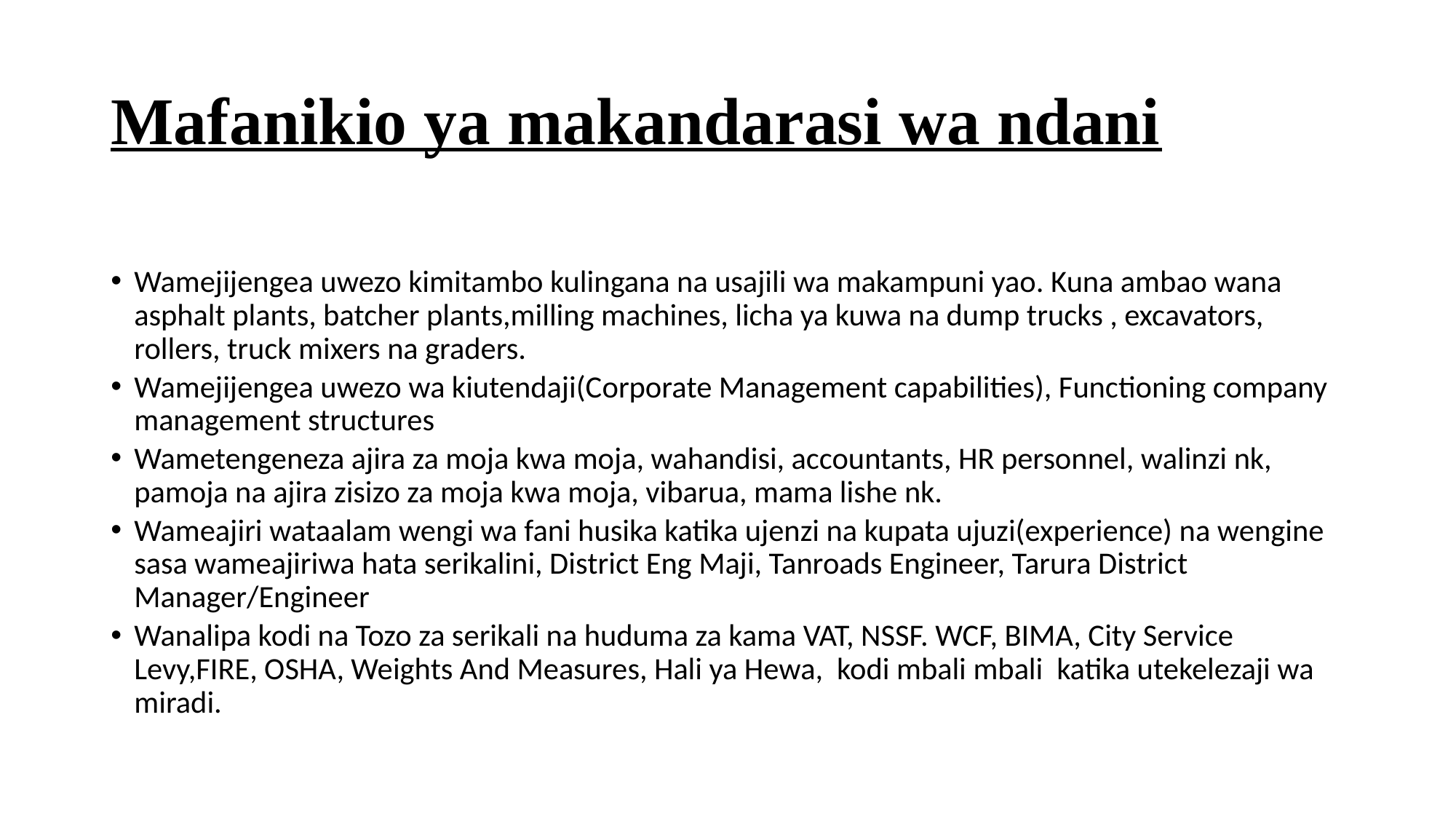

# Mafanikio ya makandarasi wa ndani

Wamejijengea uwezo kimitambo kulingana na usajili wa makampuni yao. Kuna ambao wana asphalt plants, batcher plants,milling machines, licha ya kuwa na dump trucks , excavators, rollers, truck mixers na graders.
Wamejijengea uwezo wa kiutendaji(Corporate Management capabilities), Functioning company management structures
Wametengeneza ajira za moja kwa moja, wahandisi, accountants, HR personnel, walinzi nk, pamoja na ajira zisizo za moja kwa moja, vibarua, mama lishe nk.
Wameajiri wataalam wengi wa fani husika katika ujenzi na kupata ujuzi(experience) na wengine sasa wameajiriwa hata serikalini, District Eng Maji, Tanroads Engineer, Tarura District Manager/Engineer
Wanalipa kodi na Tozo za serikali na huduma za kama VAT, NSSF. WCF, BIMA, City Service Levy,FIRE, OSHA, Weights And Measures, Hali ya Hewa,  kodi mbali mbali  katika utekelezaji wa miradi.